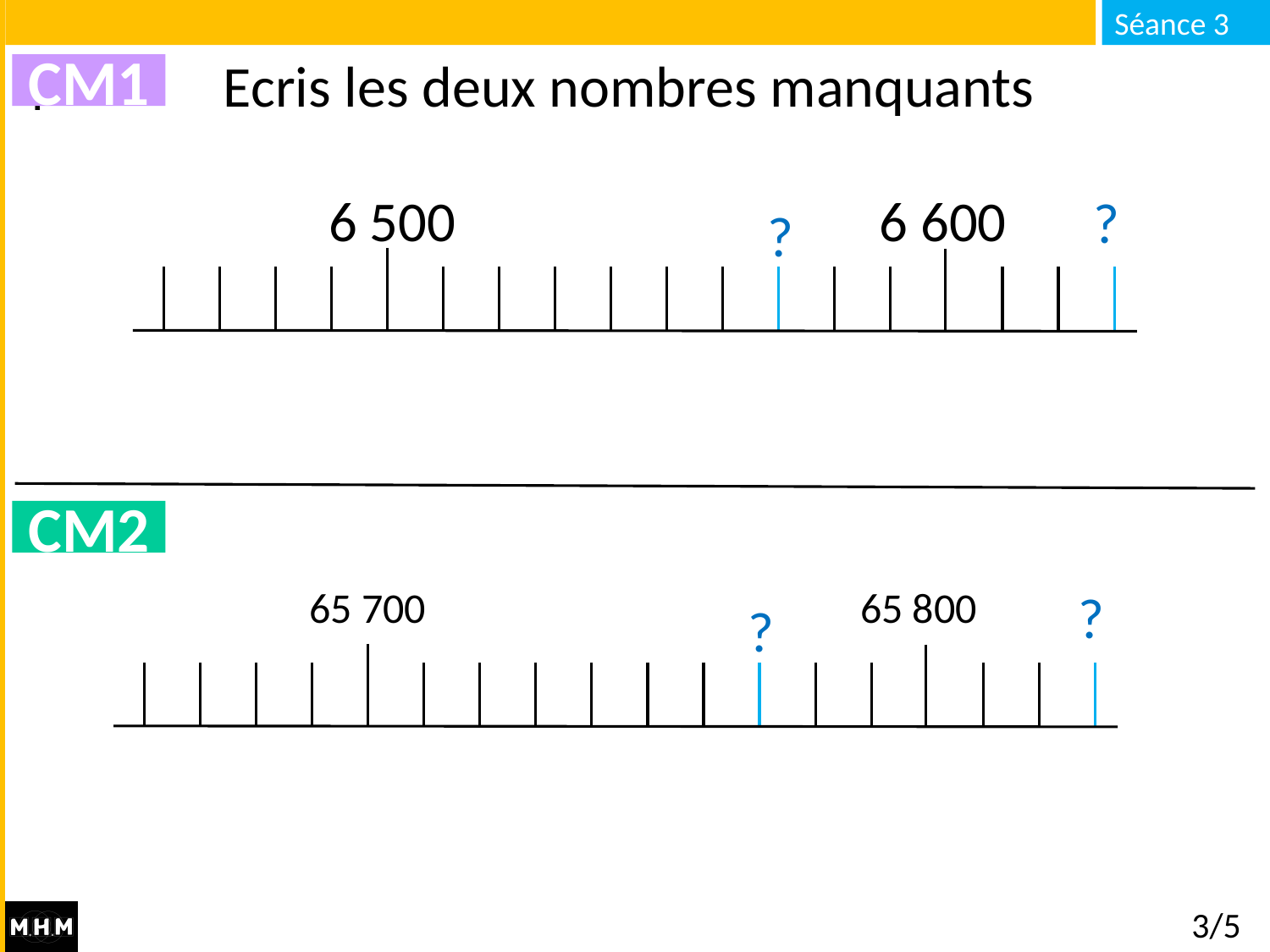

# Ecris les deux nombres manquants
CM1
6 500
6 600
?
?
CM2
65 700
65 800
?
?
3/5